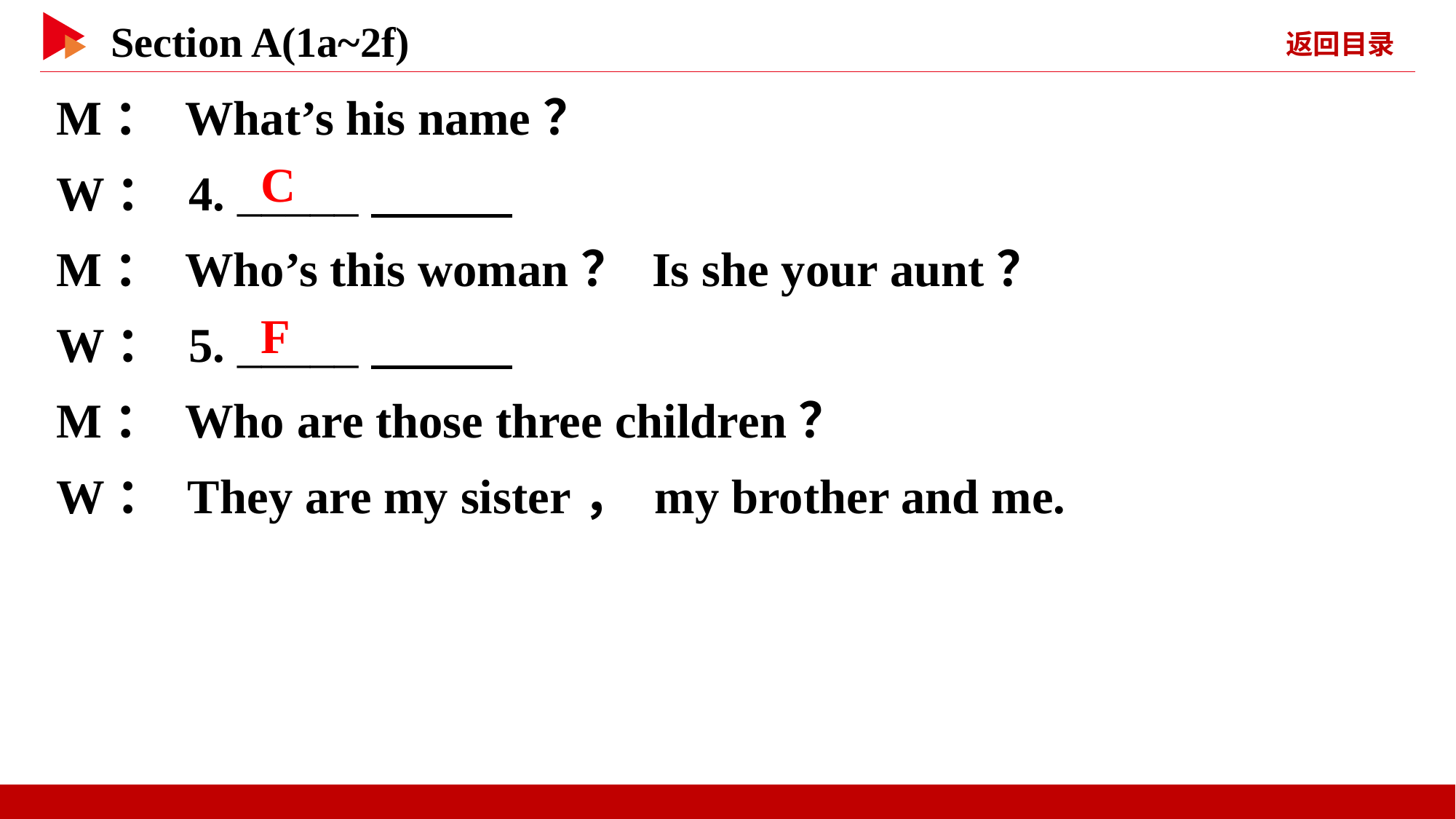

M： What’s his name？
W： 4. _____
M： Who’s this woman？ Is she your aunt？
W： 5. _____
M： Who are those three children？
W： They are my sister， my brother and me.
　C
　F